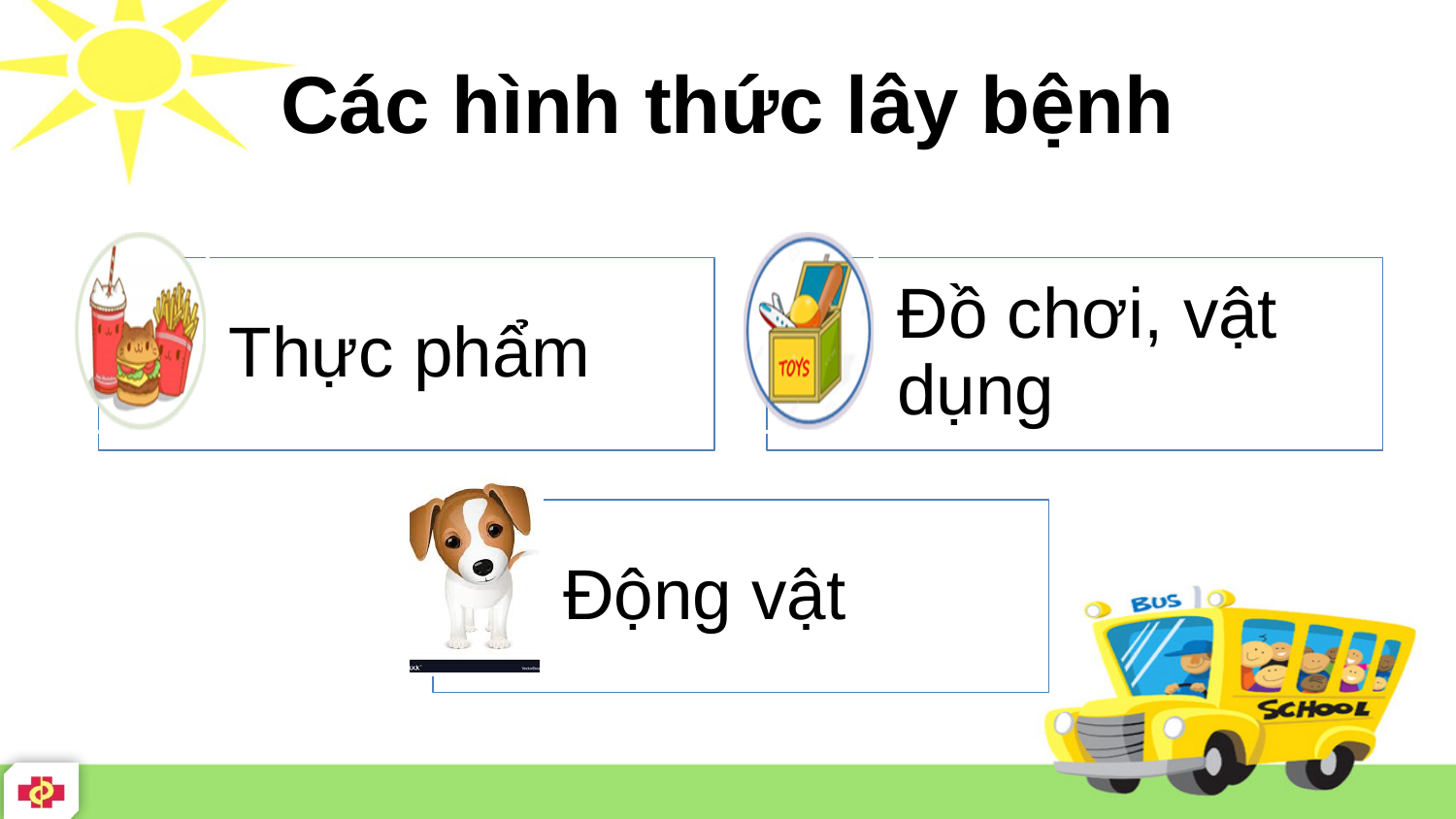

# Các hình thức lây bệnh
Thực phẩm
Đồ chơi, vật dụng
Động vật